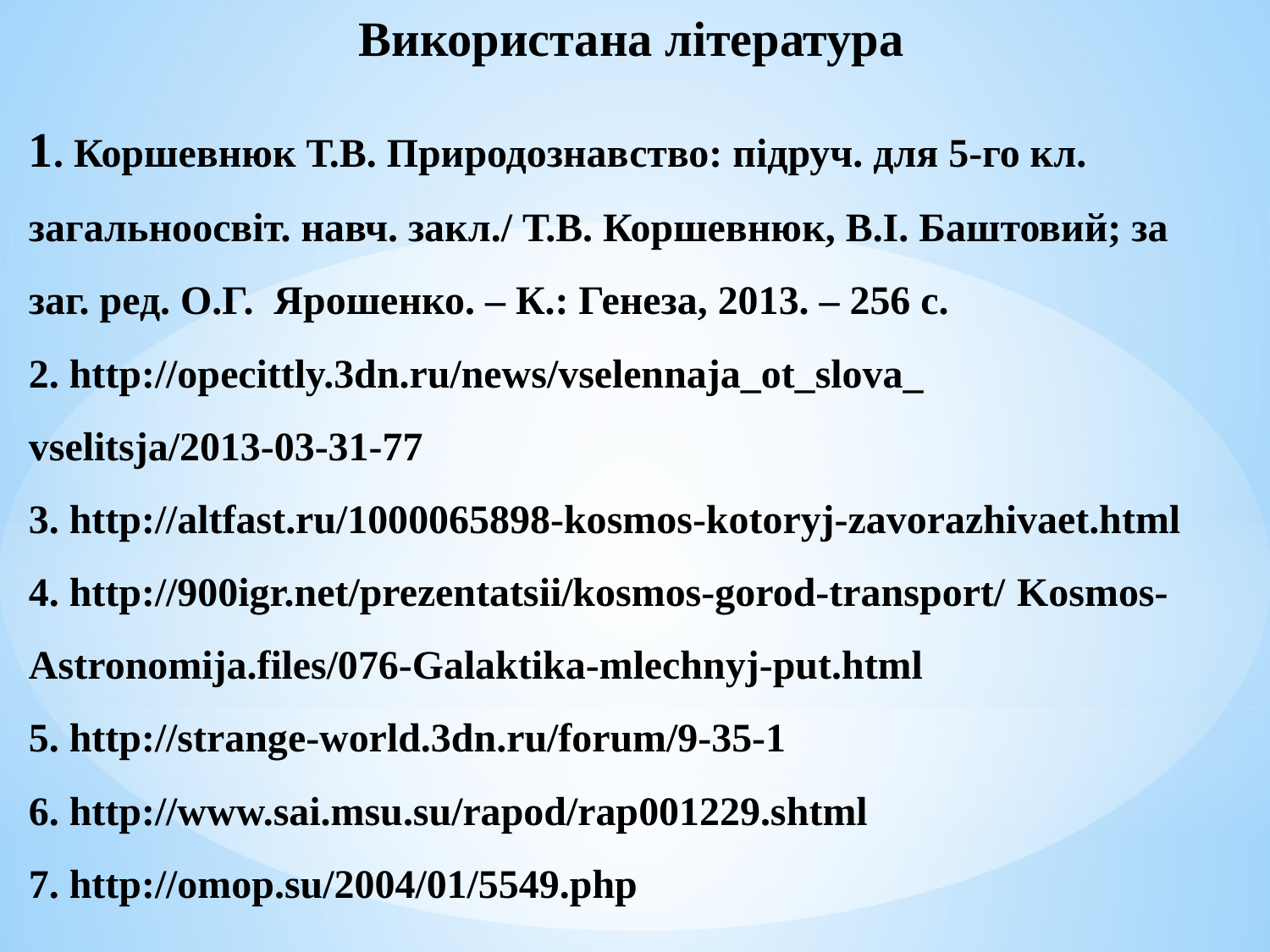

Використана література
1. Коршевнюк Т.В. Природознавство: підруч. для 5-го кл. загальноосвіт. навч. закл./ Т.В. Коршевнюк, В.І. Баштовий; за заг. ред. О.Г.  Ярошенко. – К.: Генеза, 2013. – 256 с.
2. http://opecittly.3dn.ru/news/vselennaja_ot_slova_
vselitsja/2013-03-31-77
3. http://altfast.ru/1000065898-kosmos-kotoryj-zavorazhivaet.html
4. http://900igr.net/prezentatsii/kosmos-gorod-transport/ Kosmos-Astronomija.files/076-Galaktika-mlechnyj-put.html
5. http://strange-world.3dn.ru/forum/9-35-1
6. http://www.sai.msu.su/rapod/rap001229.shtml
7. http://omop.su/2004/01/5549.php